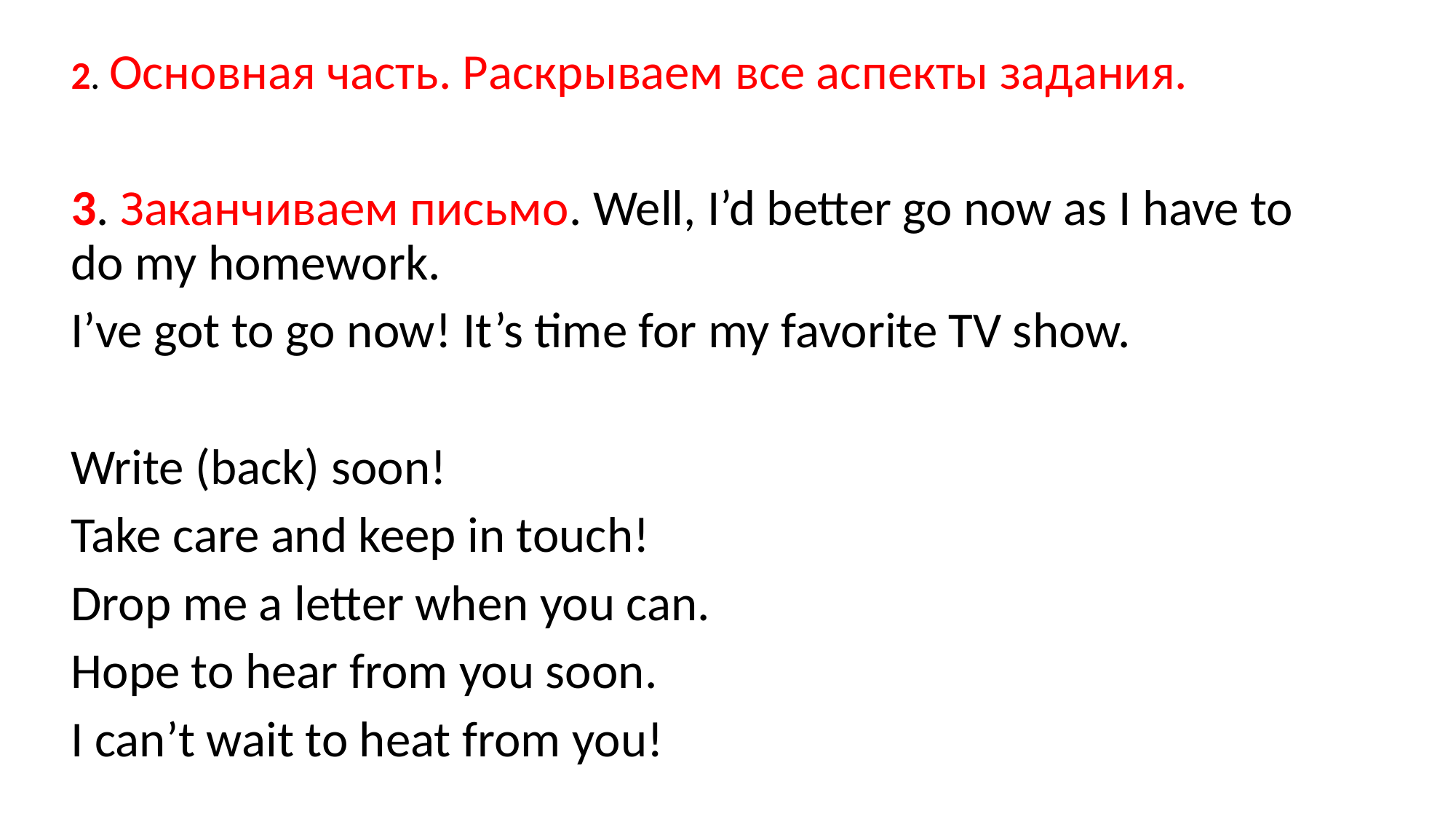

2. Основная часть. Раскрываем все аспекты задания.

3. Заканчиваем письмо. Well, I’d better go now as I have to do my homework.
I’ve got to go now! It’s time for my favorite TV show.

Write (back) soon!
Take care and keep in touch!
Drop me a letter when you can.
Hope to hear from you soon.
I can’t wait to heat from you!